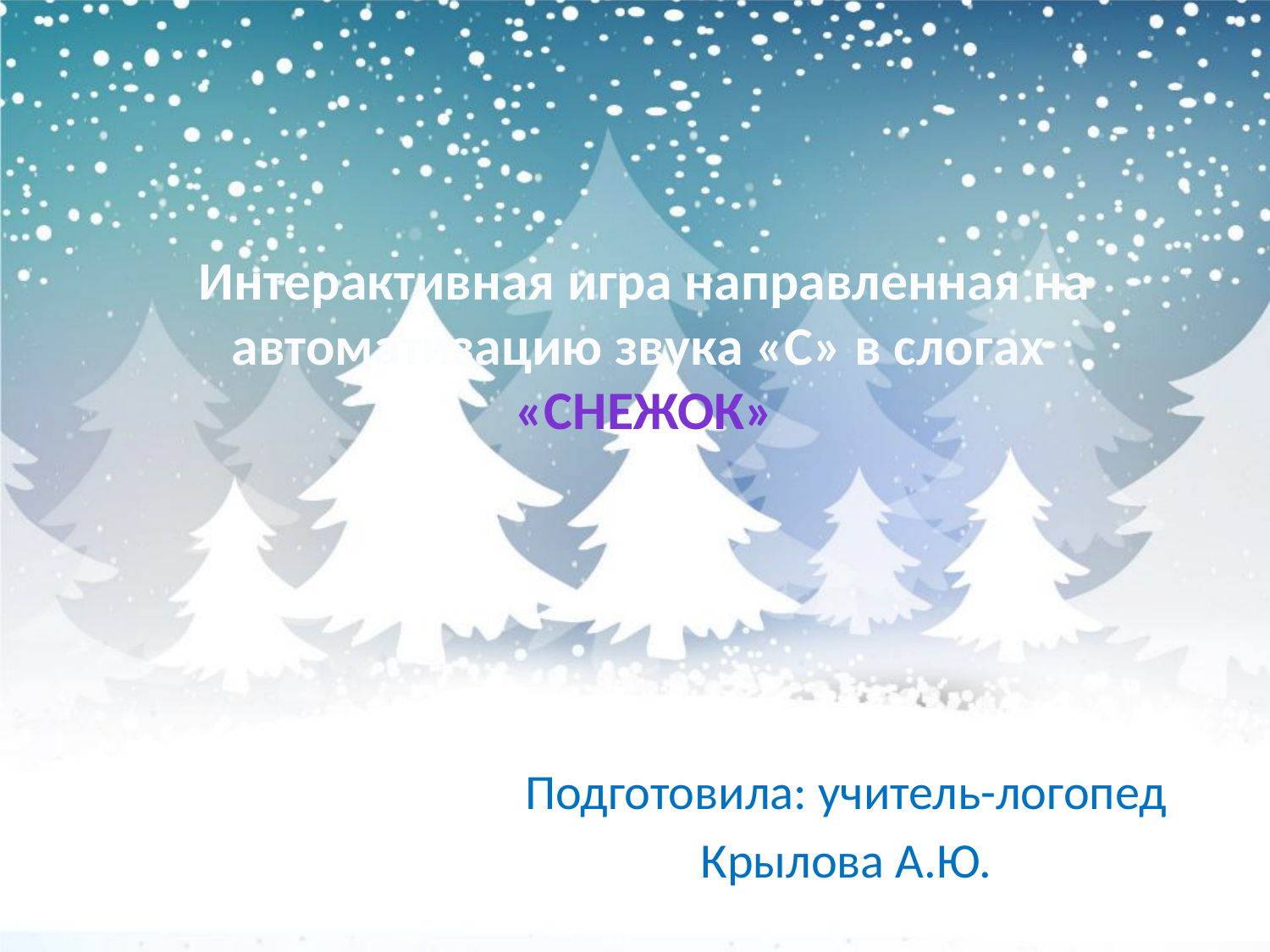

# Интерактивная игра направленная на автоматизацию звука «С» в слогах «Снежок»
Подготовила: учитель-логопед
Крылова А.Ю.